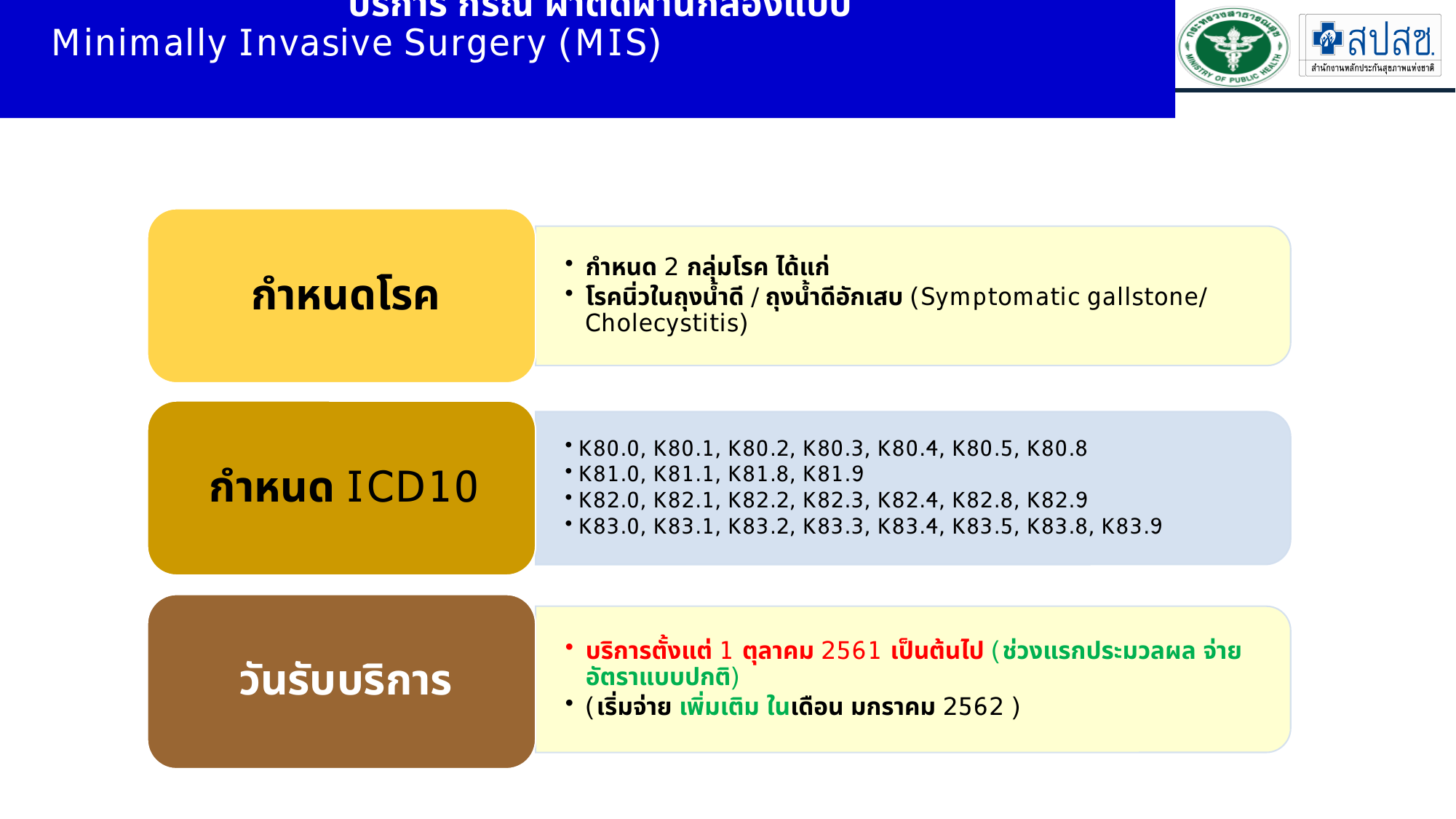

# บริการ กรณี ผ่าตัดผ่านกล้องแบบ
Minimally Invasive Surgery (MIS)
กำหนด 2 กลุ่มโรค ได้แก่
โรคนิ่วในถุงน้ำดี /ถุงน้ำดีอักเสบ (Symptomatic gallstone/ Cholecystitis)
กำหนดโรค
บริการตั้งแต่ 1 ตุลาคม 2561 เป็นต้นไป (ช่วงแรกประมวลผล จ่ายอัตราแบบปกติ)
(เริ่มจ่าย เพิ่มเติม ในเดือน มกราคม 2562 )
วันรับบริการ
K80.0, K80.1, K80.2, K80.3, K80.4, K80.5, K80.8
K81.0, K81.1, K81.8, K81.9
K82.0, K82.1, K82.2, K82.3, K82.4, K82.8, K82.9
K83.0, K83.1, K83.2, K83.3, K83.4, K83.5, K83.8, K83.9
กำหนด ICD10